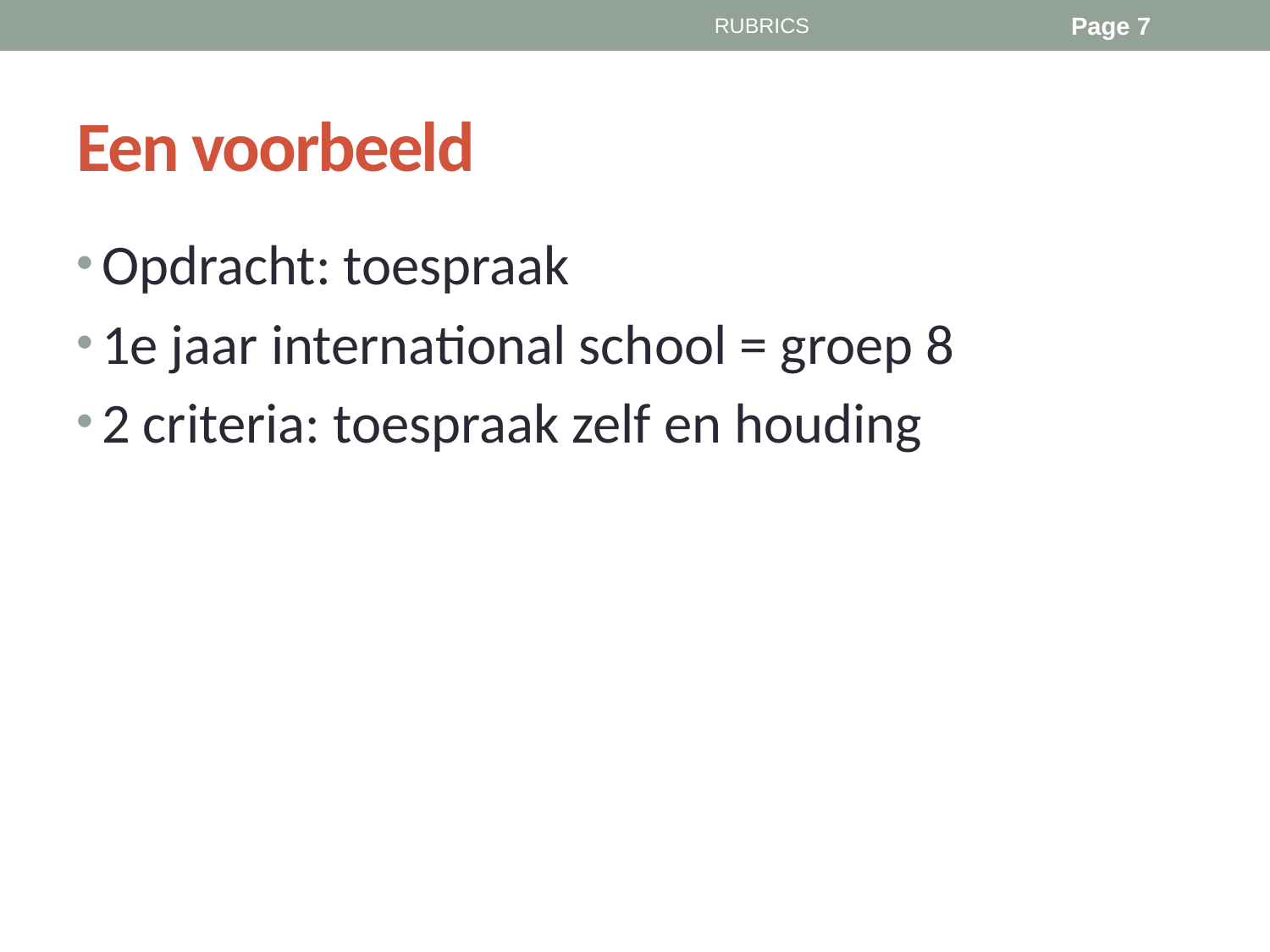

RUBRICS
Page 7
# Een voorbeeld
Opdracht: toespraak
1e jaar international school = groep 8
2 criteria: toespraak zelf en houding